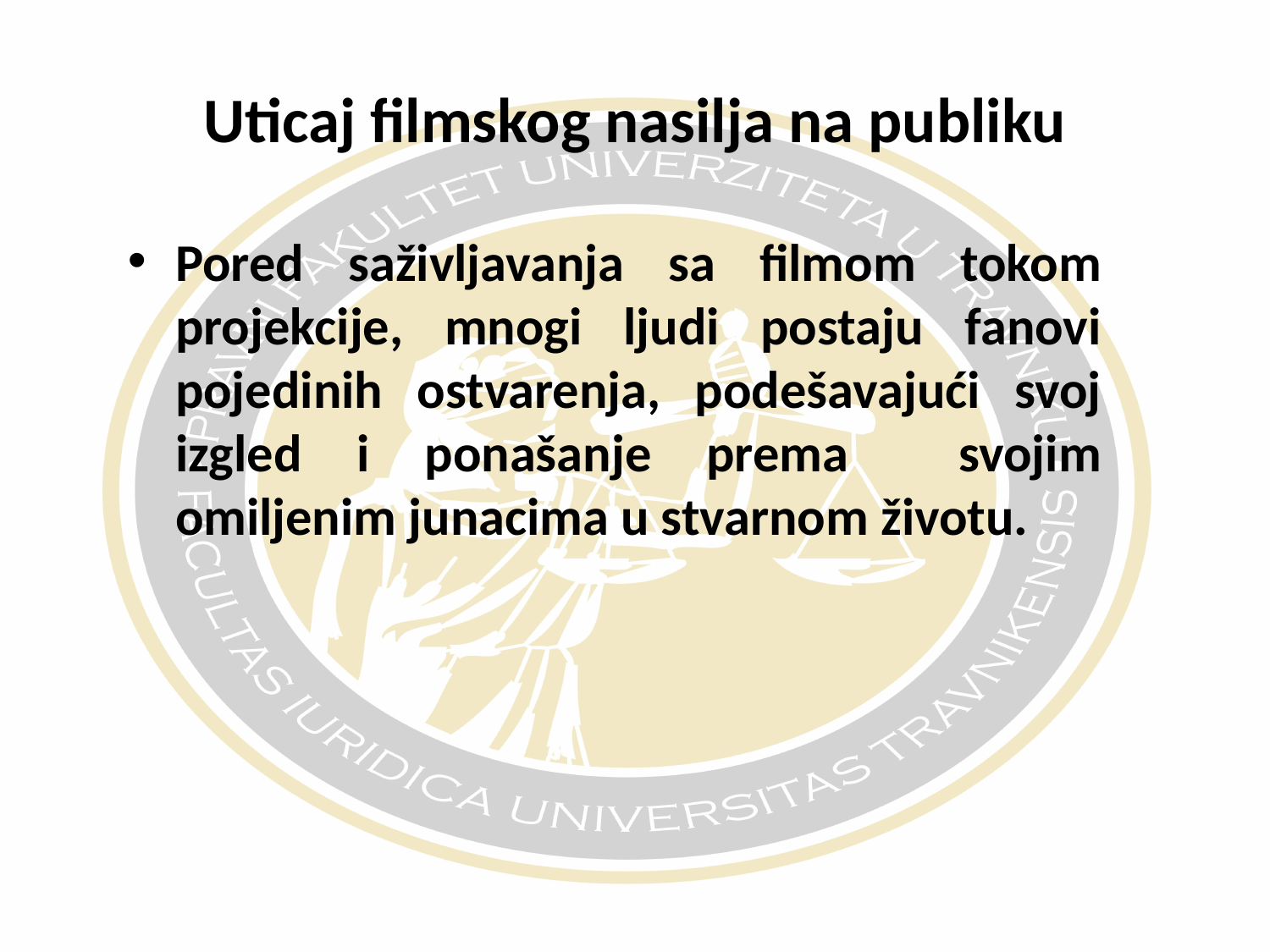

# Uticaj filmskog nasilja na publiku
Pored saživljavanja sa filmom tokom projekcije, mnogi ljudi postaju fanovi pojedinih ostvarenja, podešavajući svoj izgled i ponašanje prema  svojim omiljenim junacima u stvarnom životu.